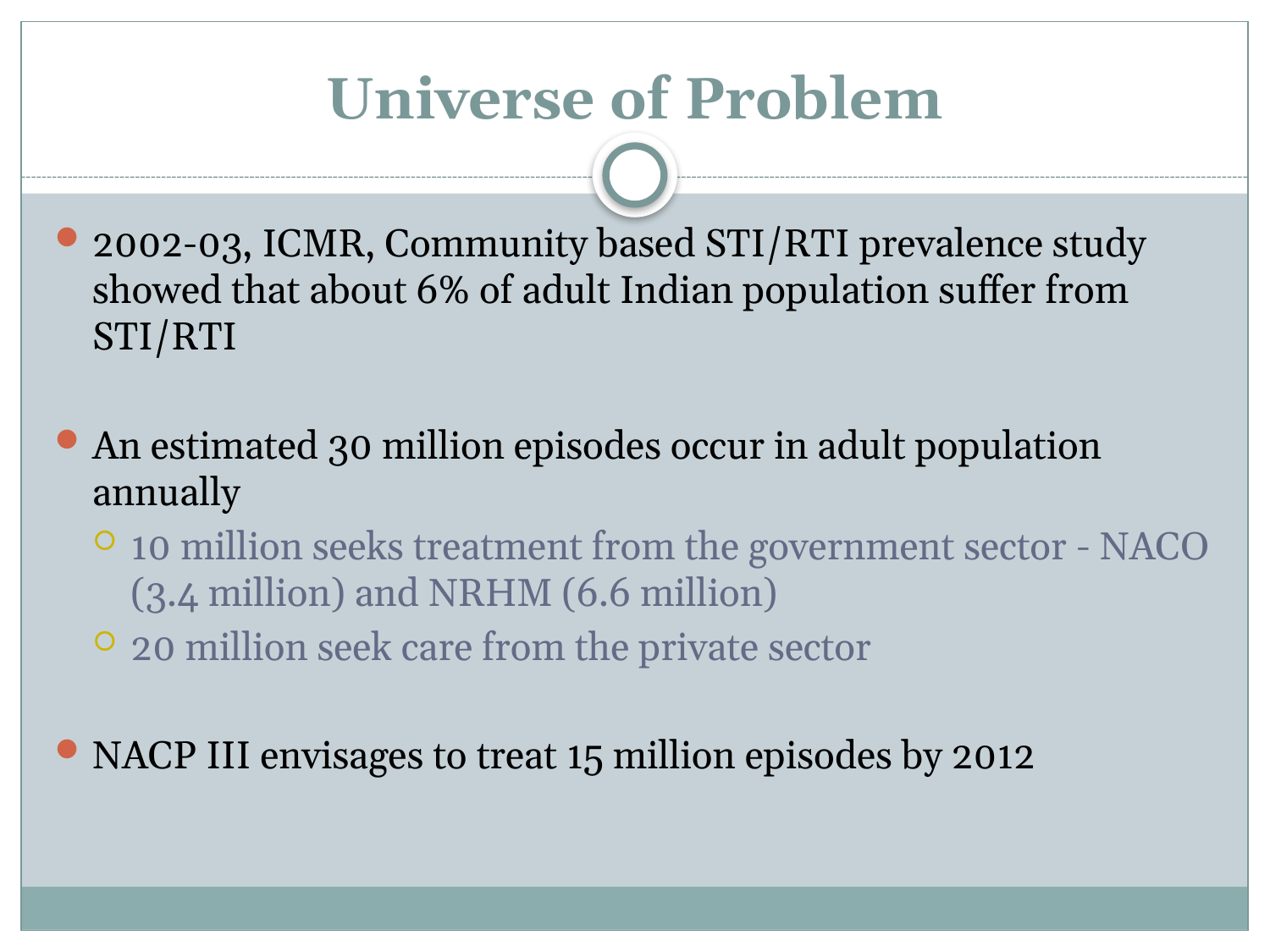

# Universe of Problem
2002-03, ICMR, Community based STI/RTI prevalence study showed that about 6% of adult Indian population suffer from STI/RTI

An estimated 30 million episodes occur in adult population annually
10 million seeks treatment from the government sector - NACO (3.4 million) and NRHM (6.6 million)
20 million seek care from the private sector

NACP III envisages to treat 15 million episodes by 2012